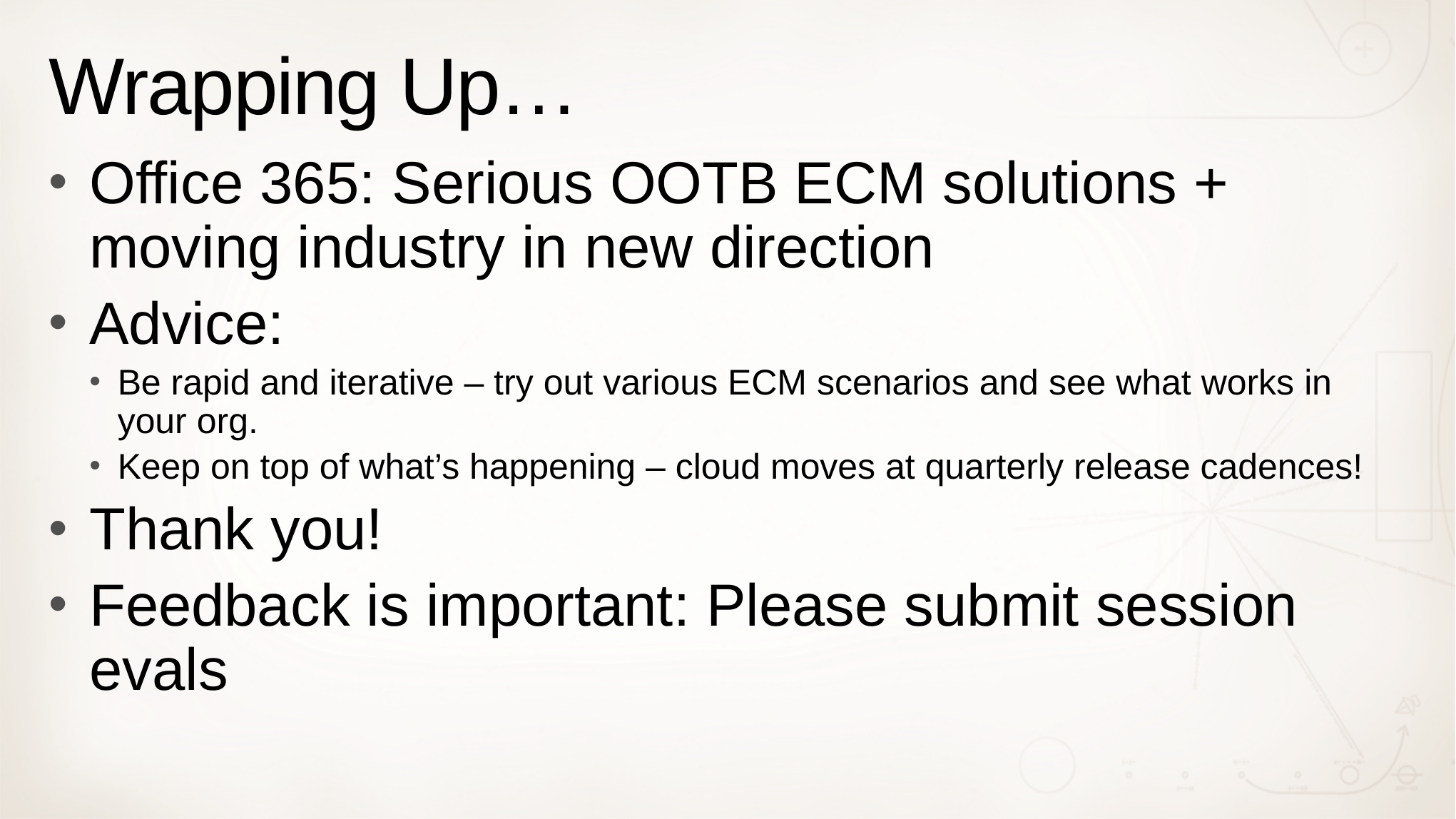

# Wrapping Up…
Office 365: Serious OOTB ECM solutions + moving industry in new direction
Advice:
Be rapid and iterative – try out various ECM scenarios and see what works in your org.
Keep on top of what’s happening – cloud moves at quarterly release cadences!
Thank you!
Feedback is important: Please submit session evals